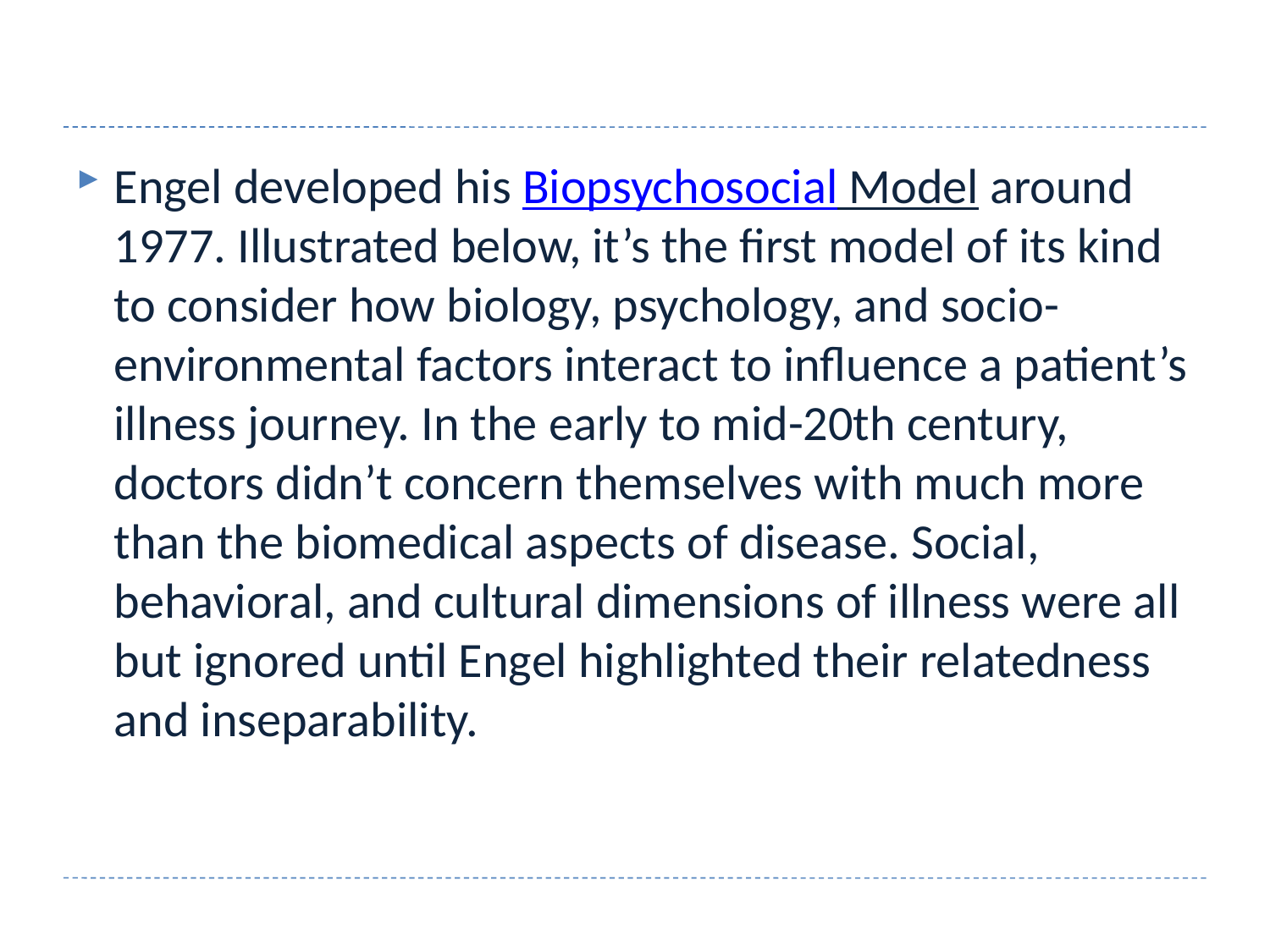

#
Engel developed his Biopsychosocial Model around 1977. Illustrated below, it’s the first model of its kind to consider how biology, psychology, and socio-environmental factors interact to influence a patient’s illness journey. In the early to mid-20th century, doctors didn’t concern themselves with much more than the biomedical aspects of disease. Social, behavioral, and cultural dimensions of illness were all but ignored until Engel highlighted their relatedness and inseparability.